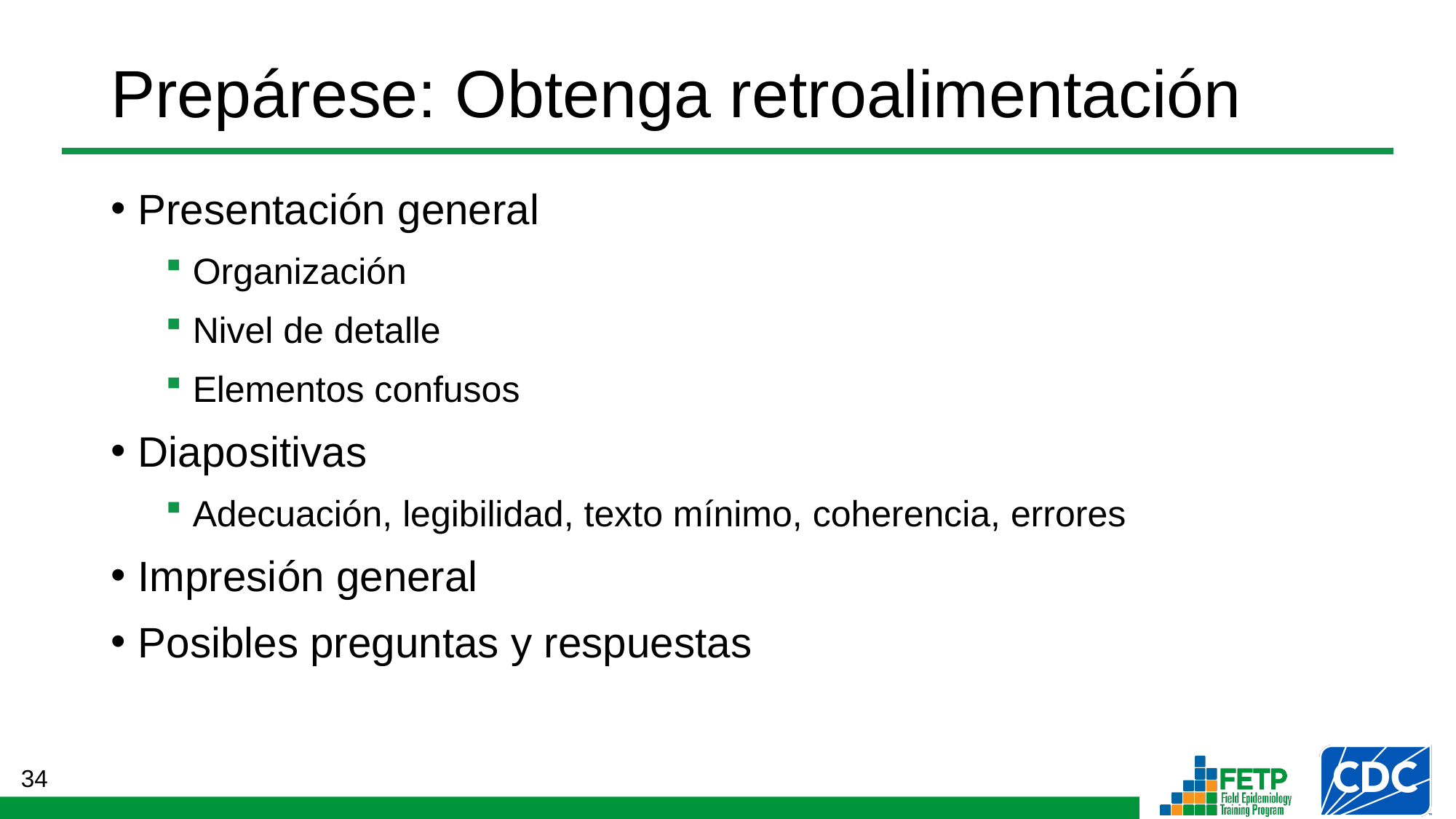

# Prepárese: Obtenga retroalimentación

Presentación general
Organización
Nivel de detalle
Elementos confusos
Diapositivas
Adecuación, legibilidad, texto mínimo, coherencia, errores
Impresión general
Posibles preguntas y respuestas